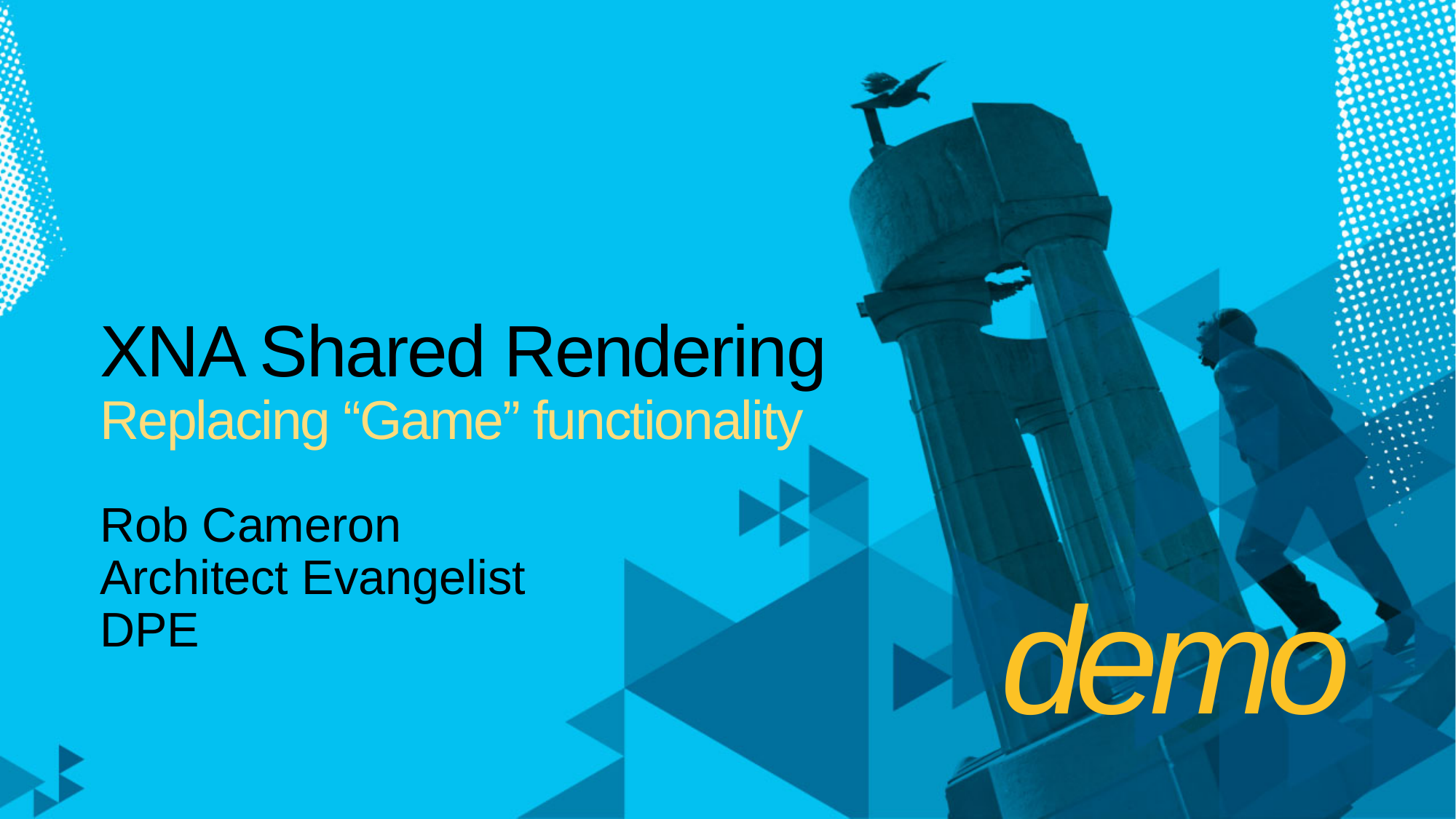

# XNA Shared Rendering Replacing “Game” functionality
Rob Cameron
Architect Evangelist
DPE
demo